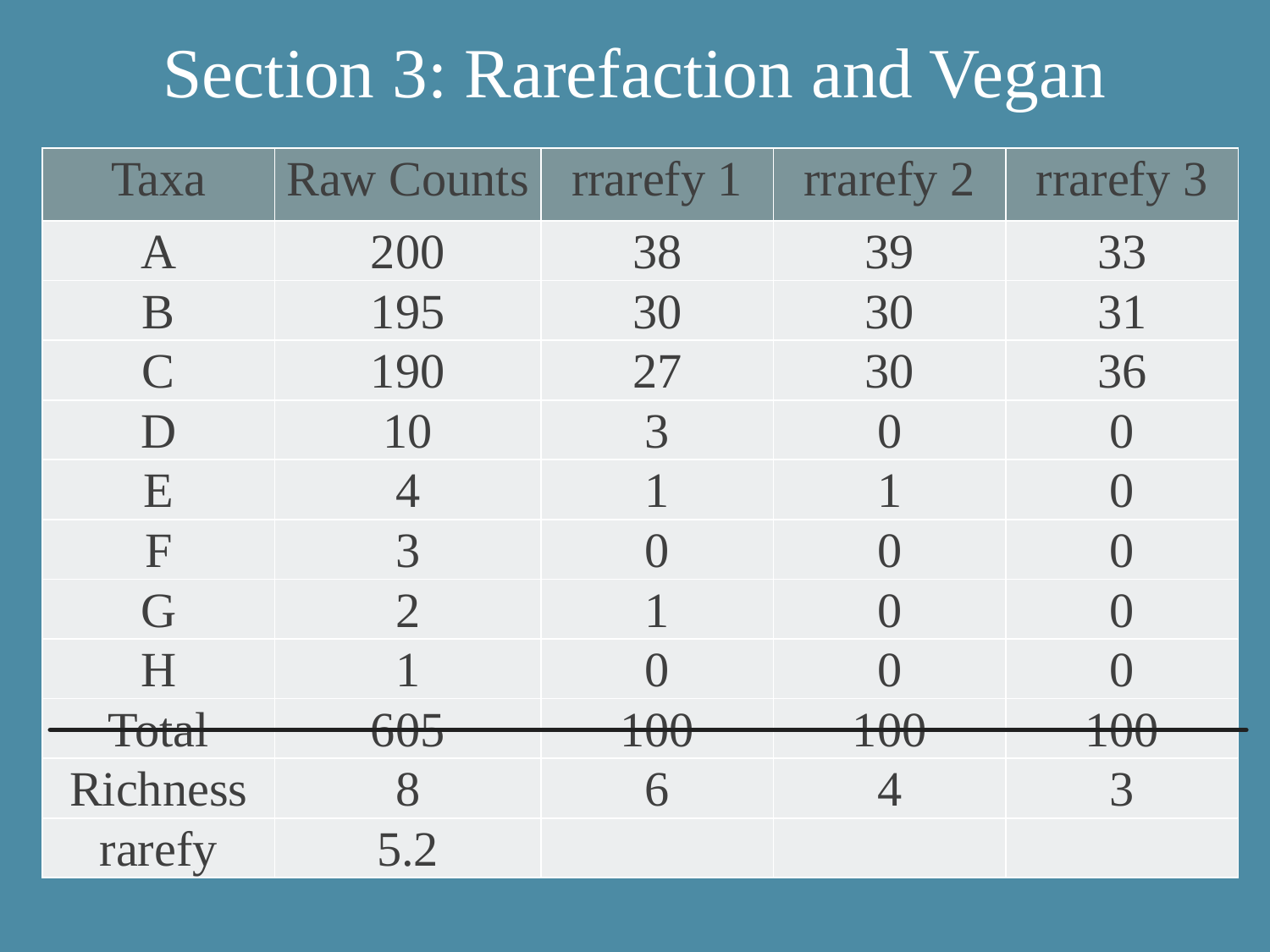

# Section 3: Rarefaction and Vegan
| Taxa | Raw Counts | rrarefy 1 | rrarefy 2 | rrarefy 3 |
| --- | --- | --- | --- | --- |
| A | 200 | 38 | 39 | 33 |
| B | 195 | 30 | 30 | 31 |
| C | 190 | 27 | 30 | 36 |
| D | 10 | 3 | 0 | 0 |
| E | 4 | 1 | 1 | 0 |
| F | 3 | 0 | 0 | 0 |
| G | 2 | 1 | 0 | 0 |
| H | 1 | 0 | 0 | 0 |
| Total | 605 | 100 | 100 | 100 |
| Richness | 8 | 6 | 4 | 3 |
| rarefy | 5.2 |  |  |  |